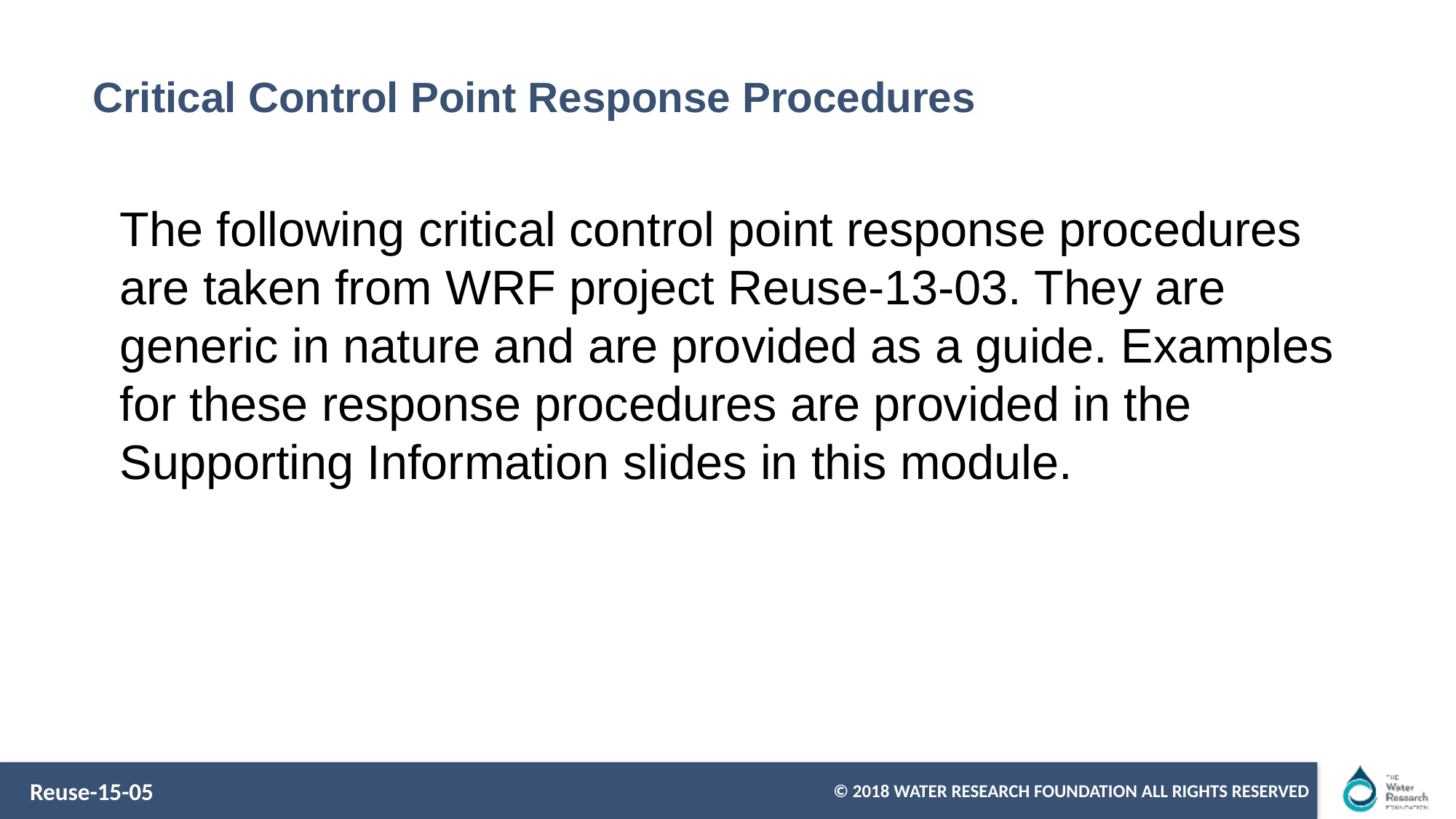

# Critical Control Point Response Procedures
The following critical control point response procedures are taken from WRF project Reuse-13-03. They are generic in nature and are provided as a guide. Examples for these response procedures are provided in the Supporting Information slides in this module.